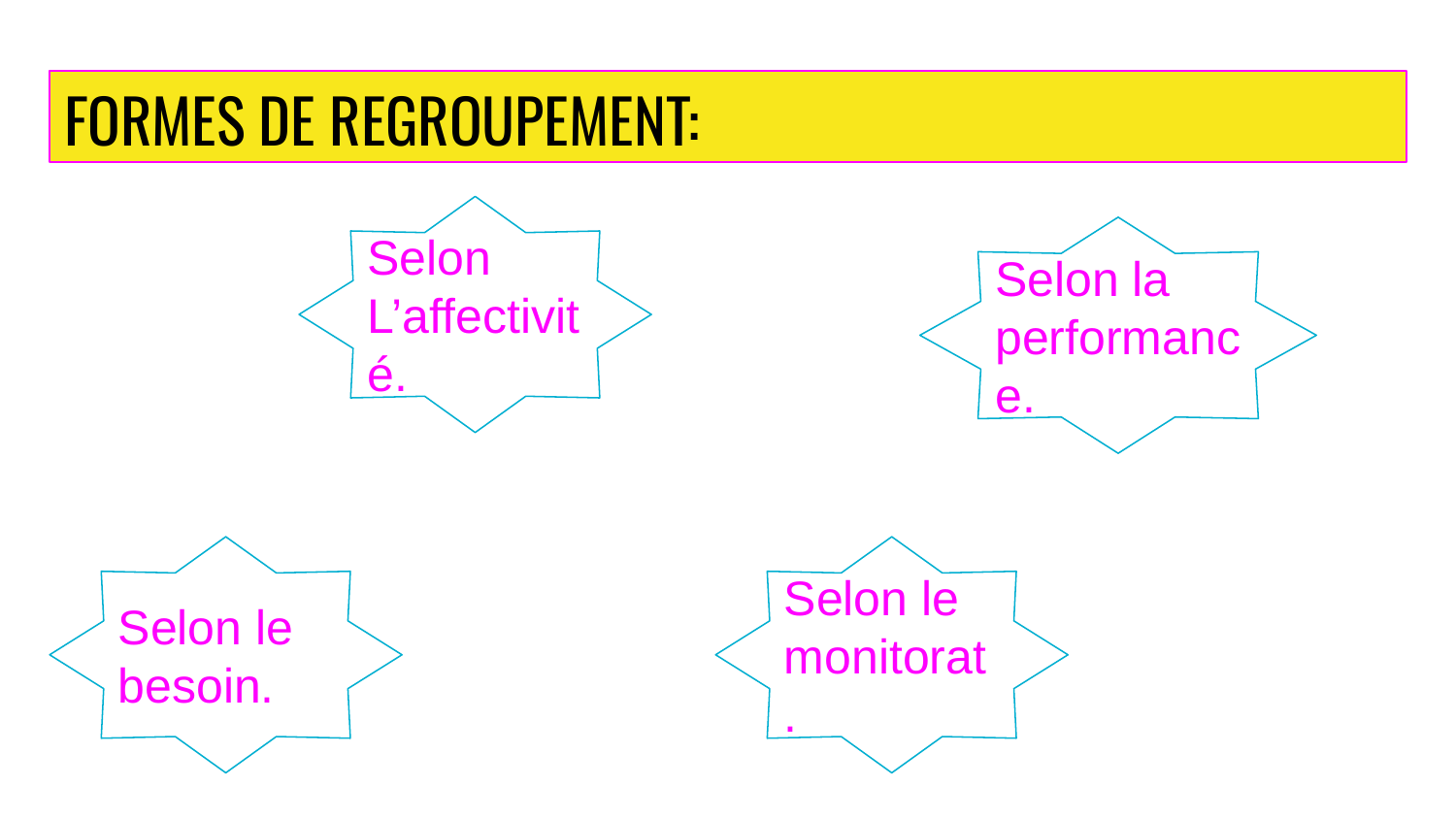

# FORMES DE REGROUPEMENT:

Selon L’affectivité.
Selon la performance.
Selon le besoin.
Selon le monitorat.